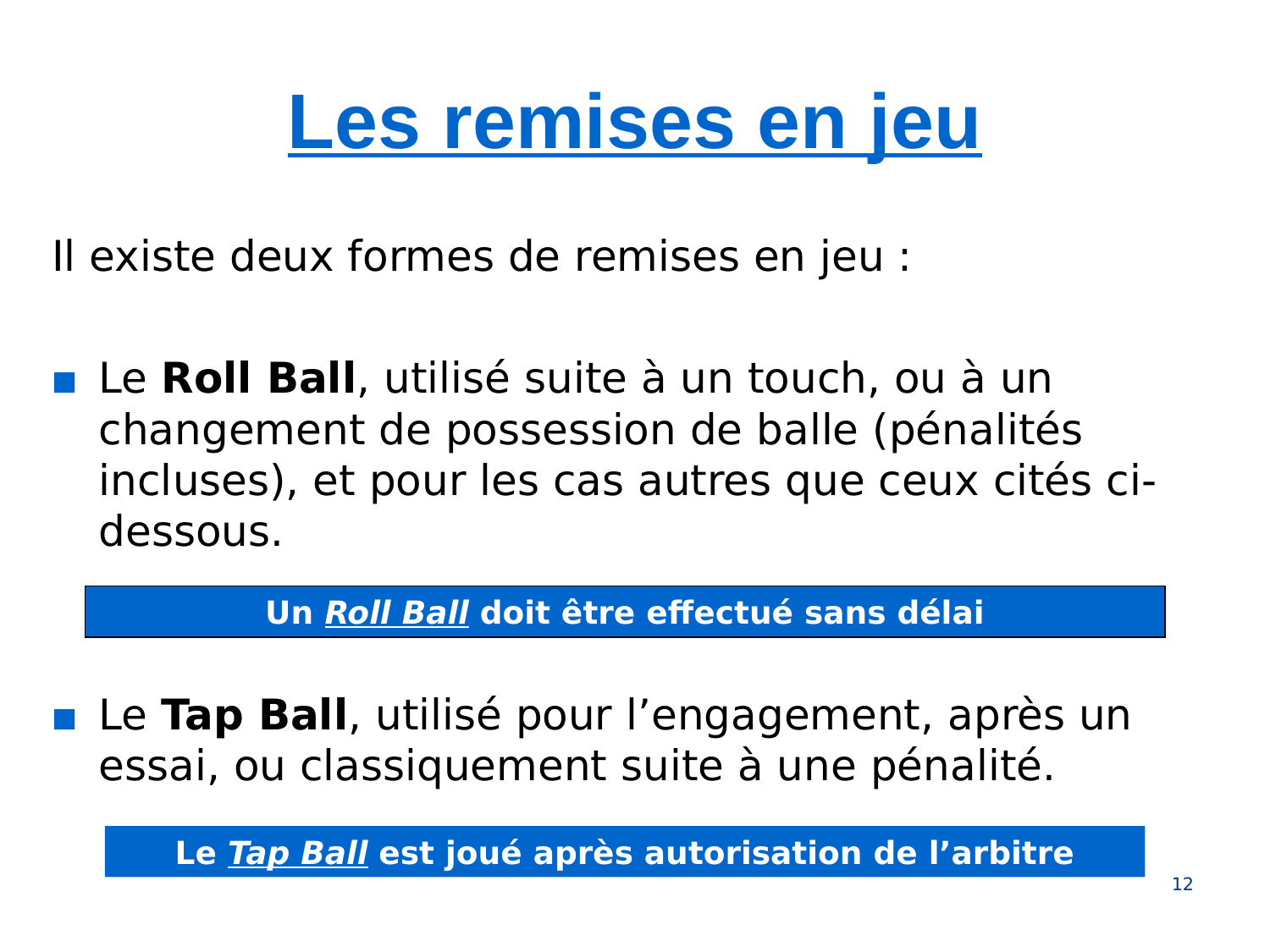

Les remises en jeu
Il existe deux formes de remises en jeu :

Le Roll Ball, utilisé suite à un touch, ou à un changement de possession de balle (pénalités incluses), et pour les cas autres que ceux cités ci-dessous.

Le Tap Ball, utilisé pour l’engagement, après un essai, ou classiquement suite à une pénalité.
Un Roll Ball doit être effectué sans délai
Le Tap Ball est joué après autorisation de l’arbitre
12